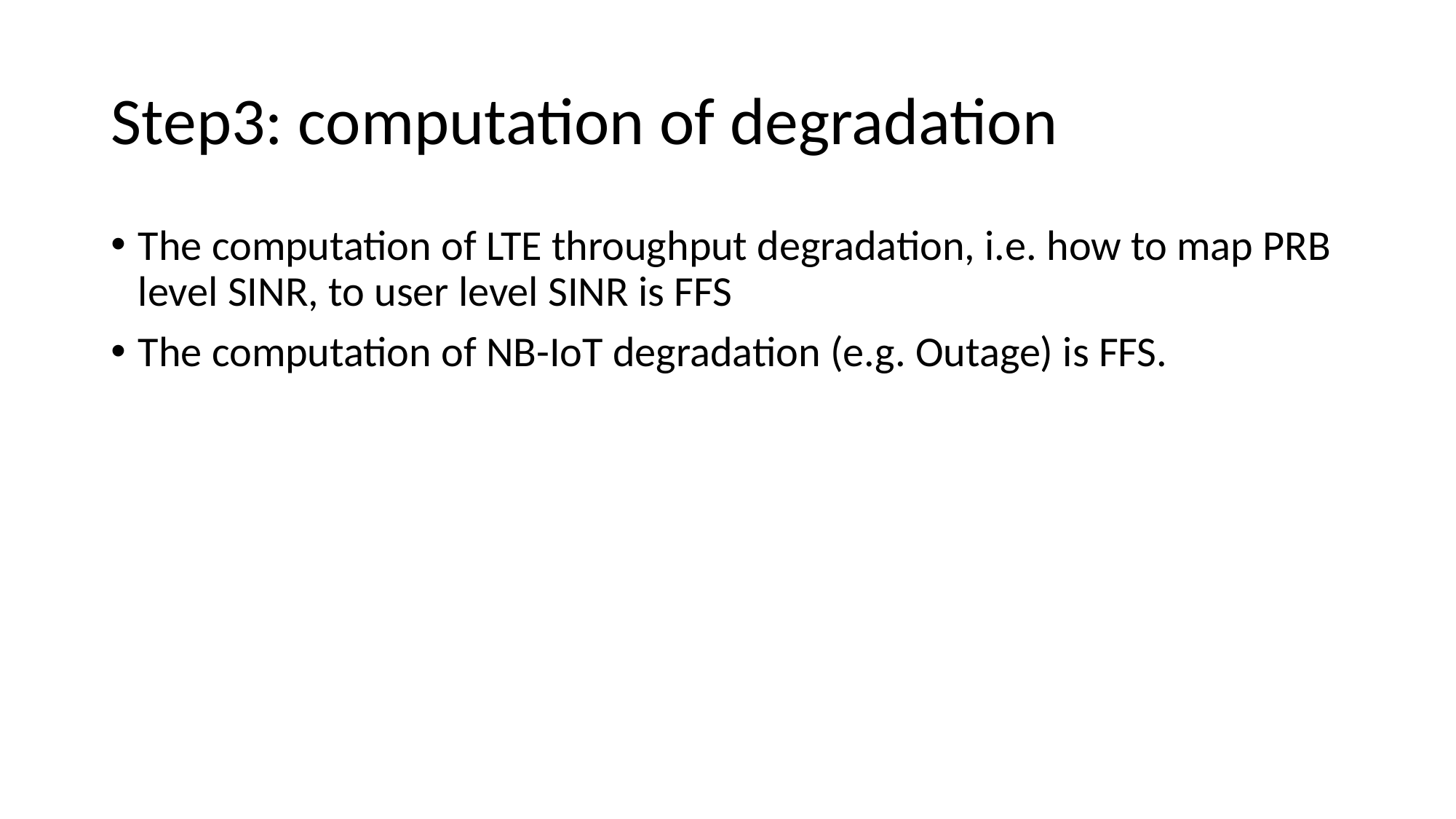

# Step3: computation of degradation
The computation of LTE throughput degradation, i.e. how to map PRB level SINR, to user level SINR is FFS
The computation of NB-IoT degradation (e.g. Outage) is FFS.